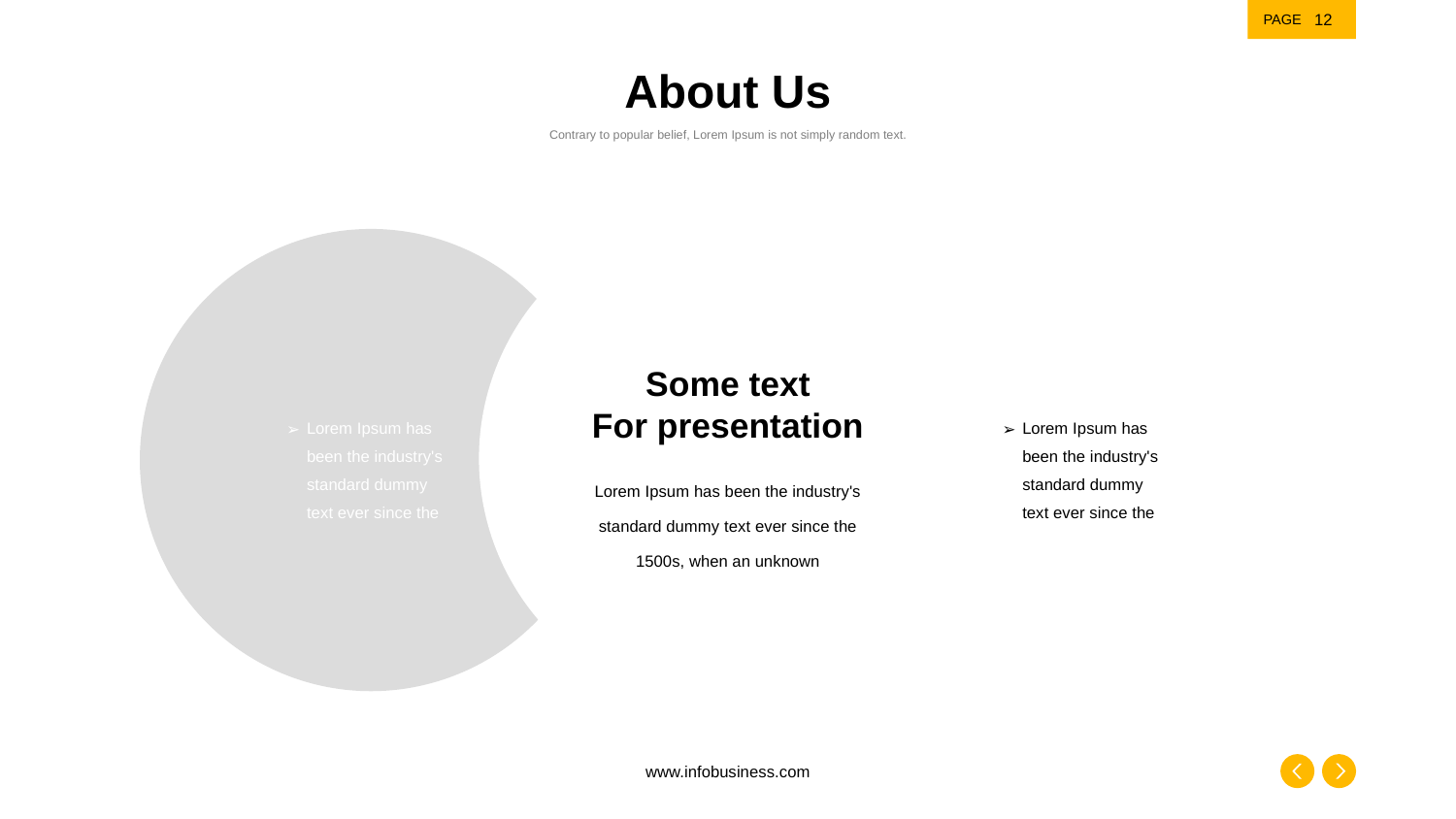

12
# About Us
Contrary to popular belief, Lorem Ipsum is not simply random text.

Some text
For presentation
Lorem Ipsum has been the industry's standard dummy text ever since the 1500s, when an unknown
Lorem Ipsum has been the industry's standard dummy text ever since the
Lorem Ipsum has been the industry's standard dummy text ever since the
www.infobusiness.com